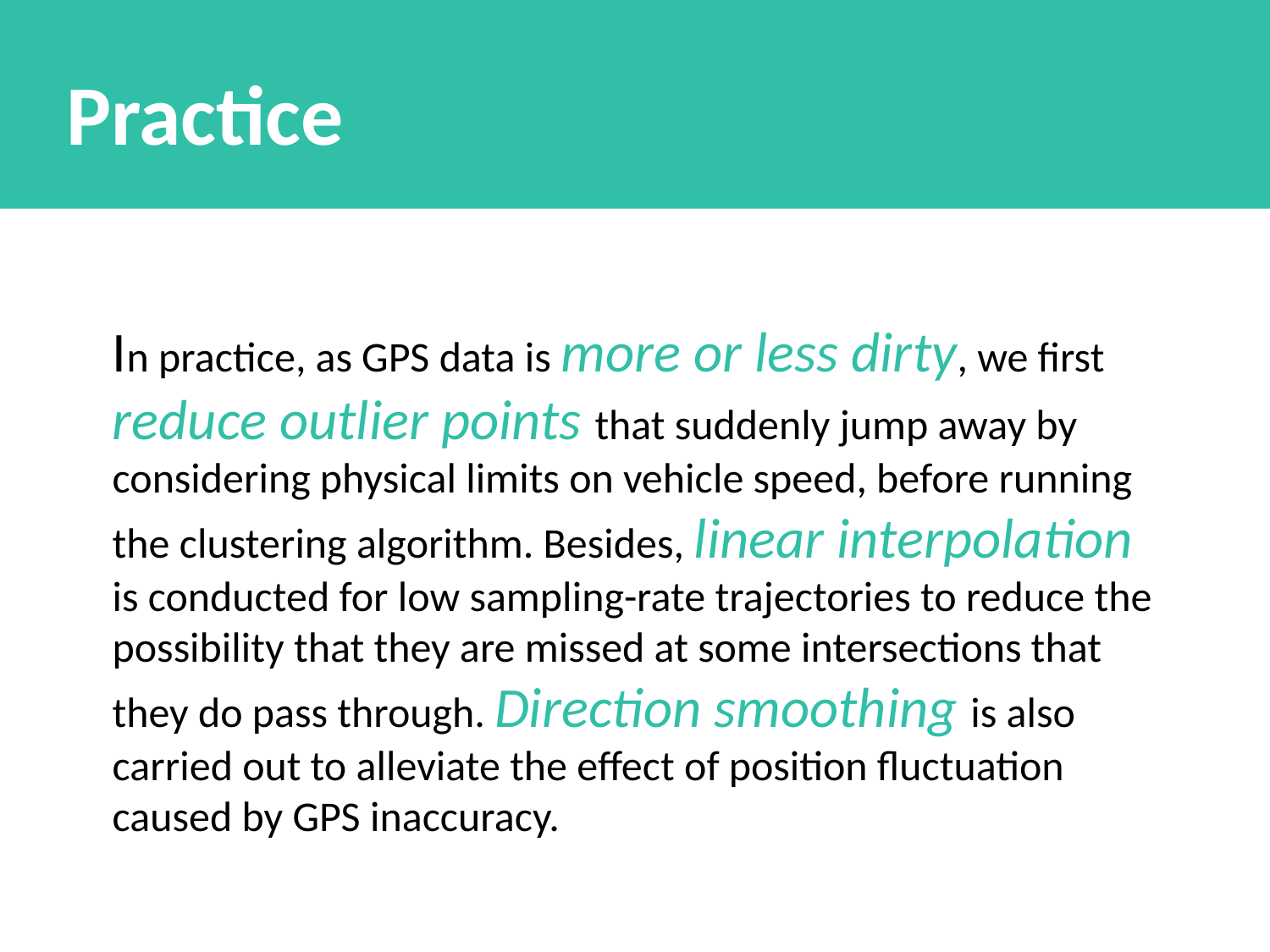

Practice
In practice, as GPS data is more or less dirty, we first reduce outlier points that suddenly jump away by considering physical limits on vehicle speed, before running the clustering algorithm. Besides, linear interpolation is conducted for low sampling-rate trajectories to reduce the possibility that they are missed at some intersections that they do pass through. Direction smoothing is also carried out to alleviate the effect of position fluctuation caused by GPS inaccuracy.